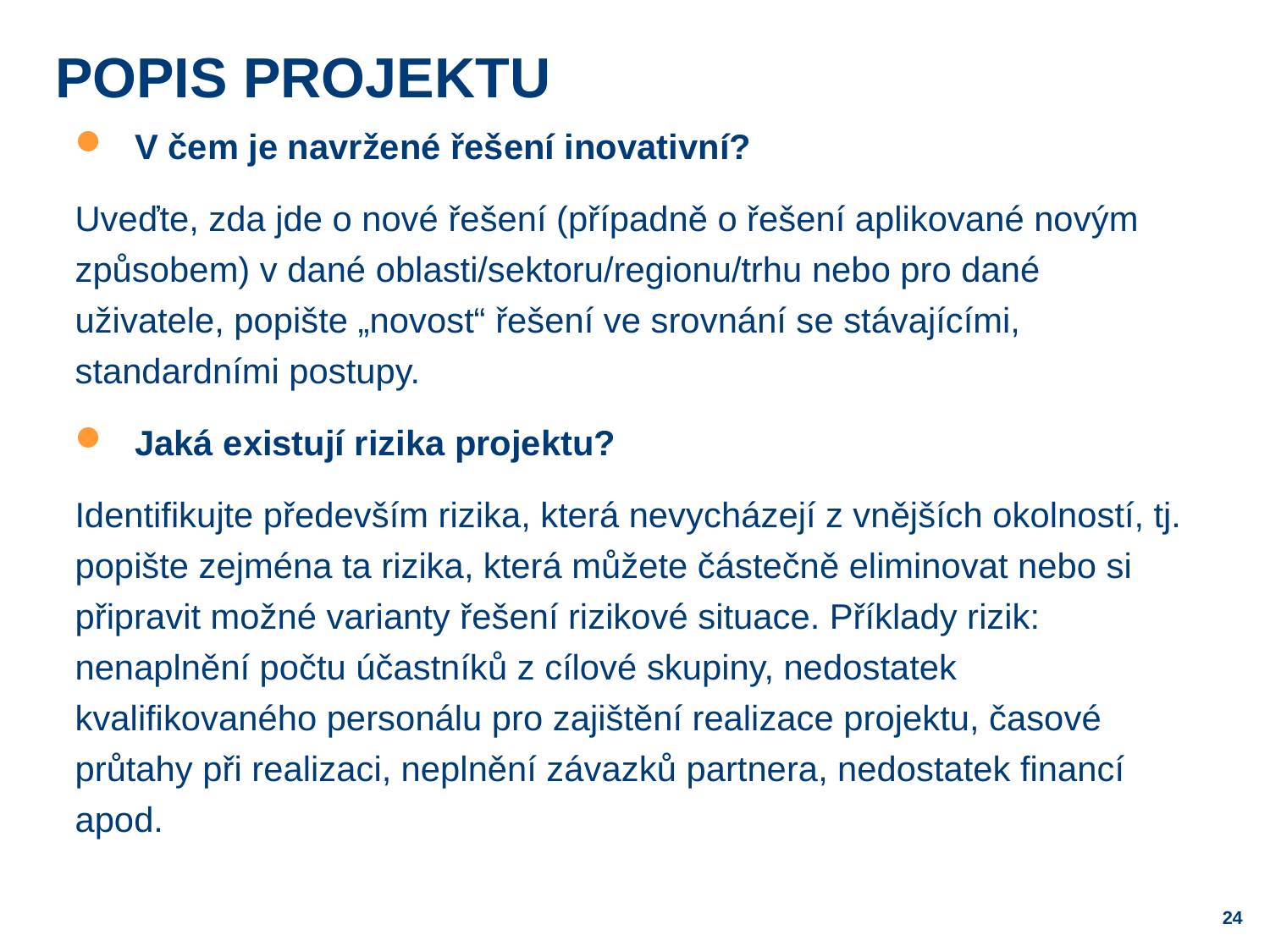

# Popis projektu
V čem je navržené řešení inovativní?
Uveďte, zda jde o nové řešení (případně o řešení aplikované novým způsobem) v dané oblasti/sektoru/regionu/trhu nebo pro dané uživatele, popište „novost“ řešení ve srovnání se stávajícími, standardními postupy.
Jaká existují rizika projektu?
Identifikujte především rizika, která nevycházejí z vnějších okolností, tj. popište zejména ta rizika, která můžete částečně eliminovat nebo si připravit možné varianty řešení rizikové situace. Příklady rizik: nenaplnění počtu účastníků z cílové skupiny, nedostatek kvalifikovaného personálu pro zajištění realizace projektu, časové průtahy při realizaci, neplnění závazků partnera, nedostatek financí apod.
24